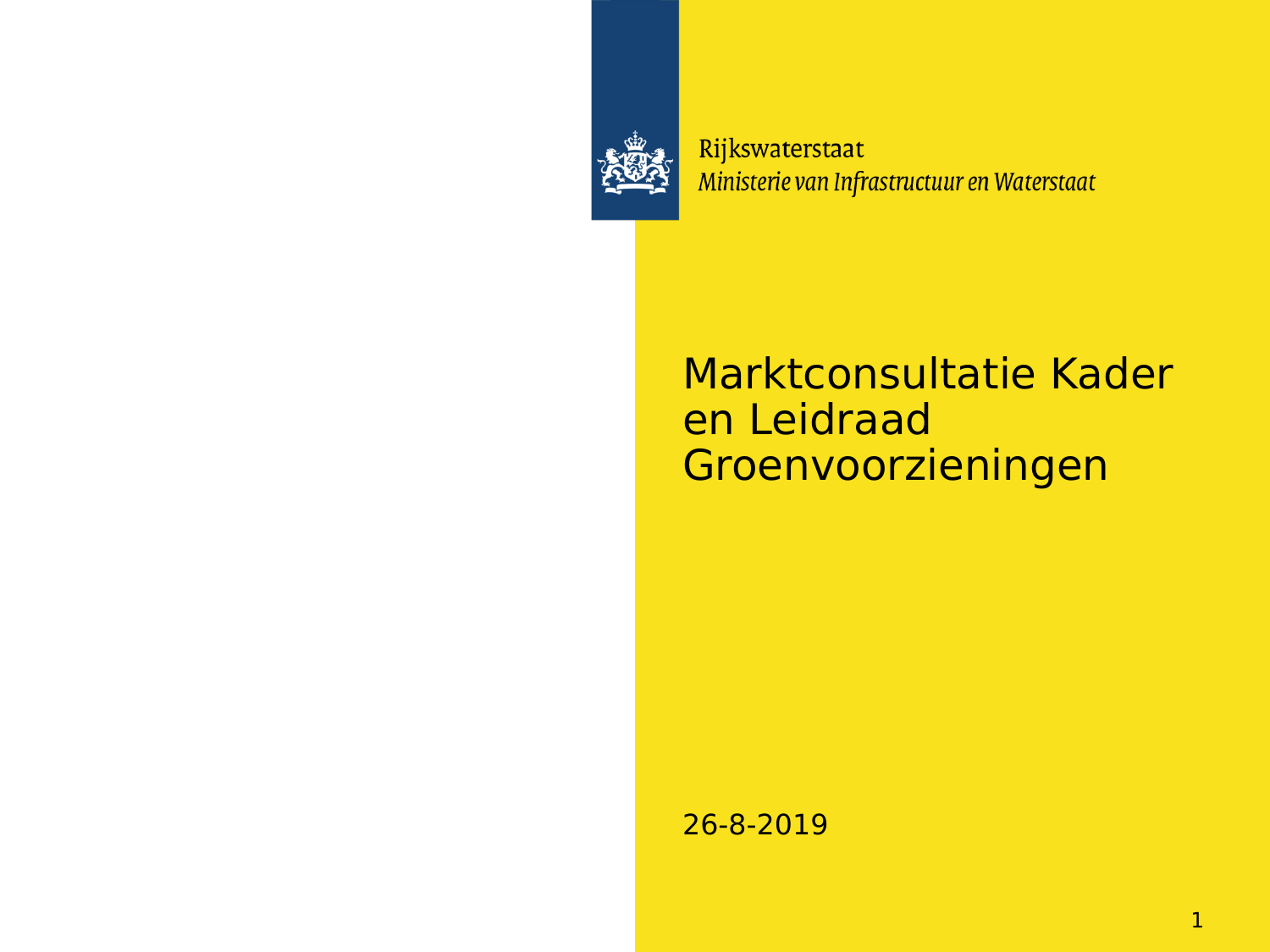

# Marktconsultatie Kader en Leidraad Groenvoorzieningen

26-8-2019

1